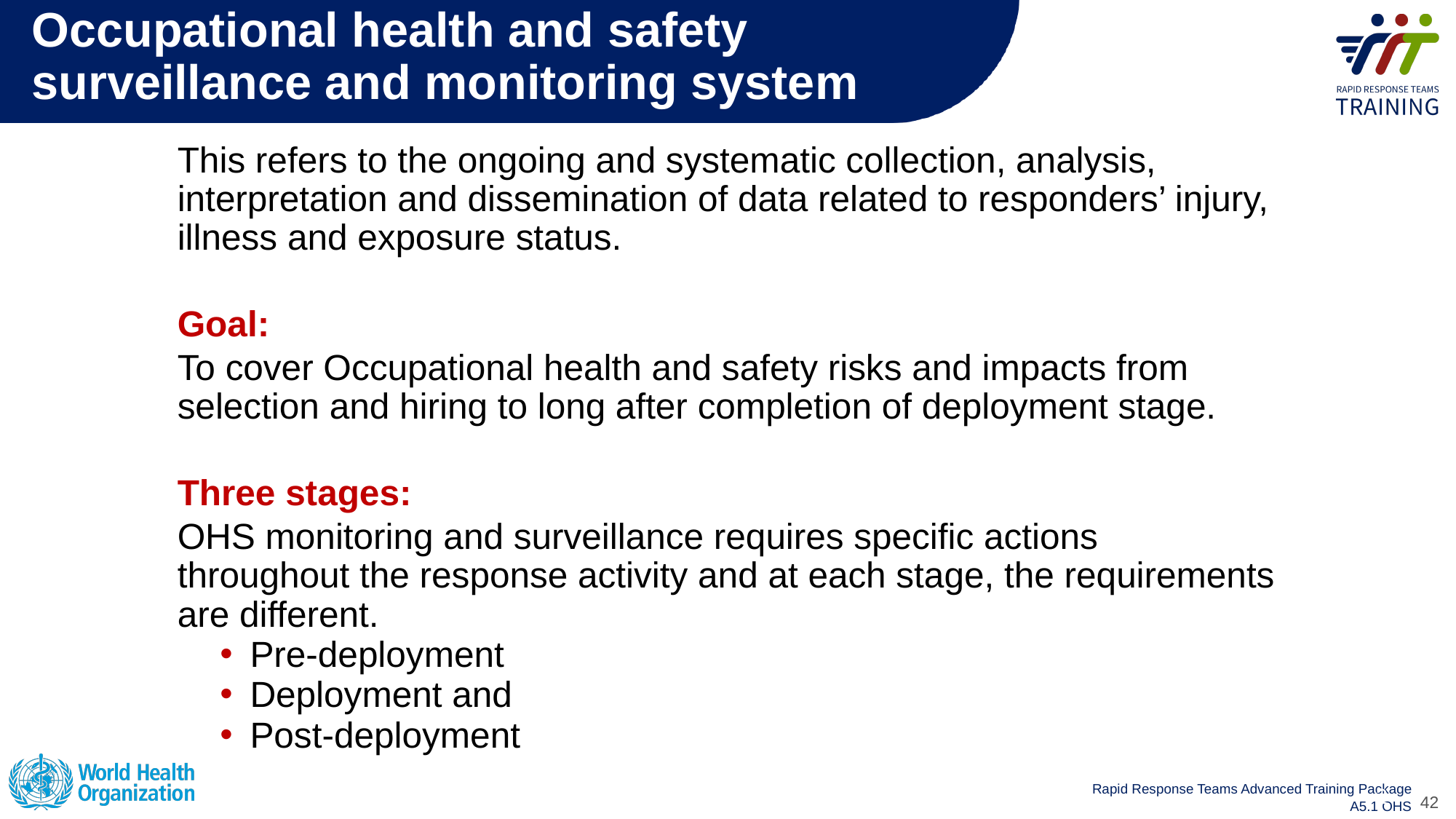

Occupational health and safety
surveillance and monitoring system
This refers to the ongoing and systematic collection, analysis, interpretation and dissemination of data related to responders’ injury, illness and exposure status.

Goal:
To cover Occupational health and safety risks and impacts from  selection and hiring to long after completion of deployment stage.

Three stages:
OHS monitoring and surveillance requires specific actions throughout the response activity and at each stage, the requirements are different.
Pre-deployment
Deployment and
Post-deployment
42